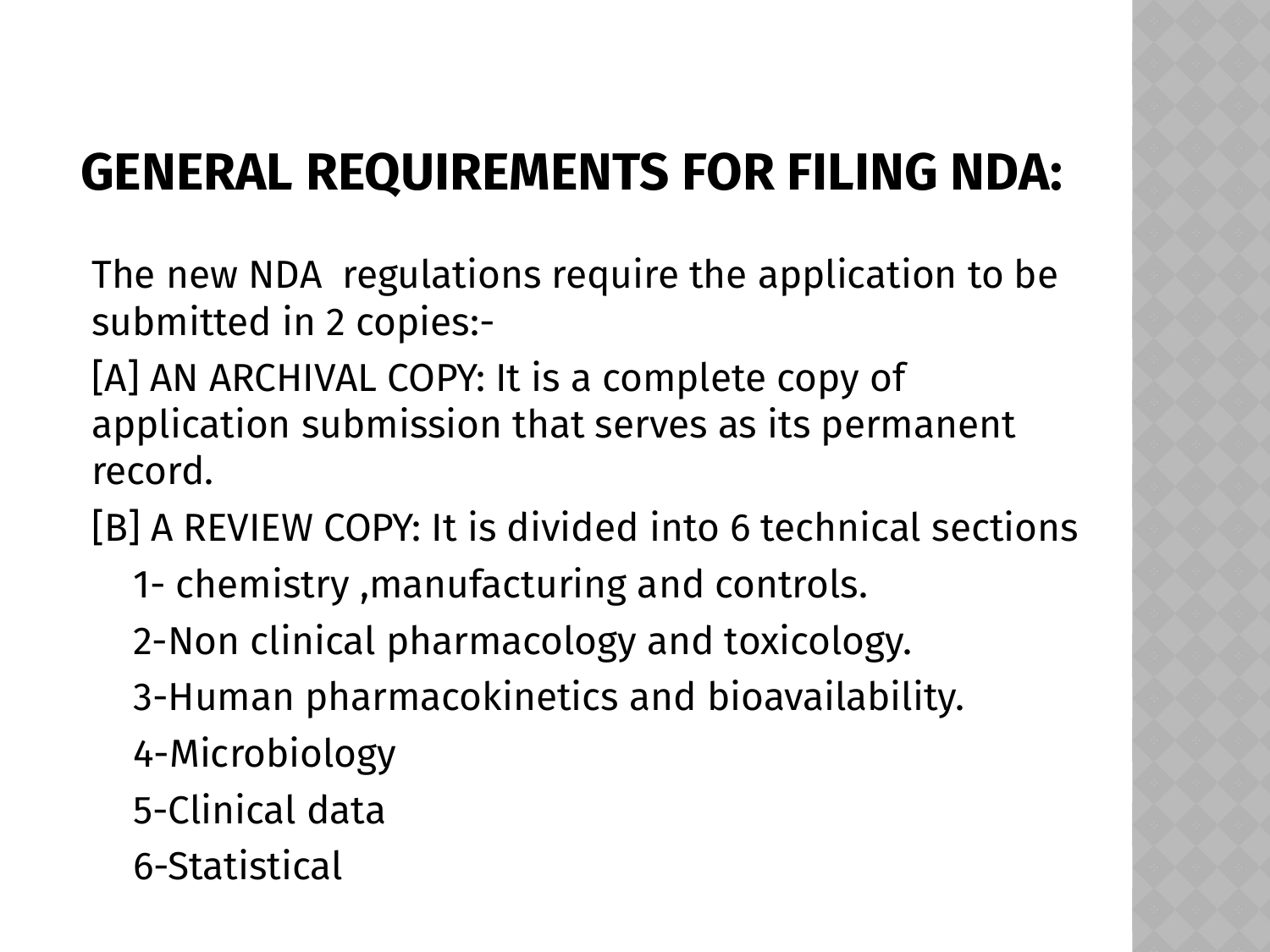

# GENERAL REQUIREMENTS FOR FILING NDA:
The new NDA  regulations require the application to be submitted in 2 copies:-
[A] AN ARCHIVAL COPY: It is a complete copy of application submission that serves as its permanent  record.
[B] A REVIEW COPY: It is divided into 6 technical sections
    1- chemistry ,manufacturing and controls.
    2-Non clinical pharmacology and toxicology.
    3-Human pharmacokinetics and bioavailability.
    4-Microbiology
    5-Clinical data
    6-Statistical